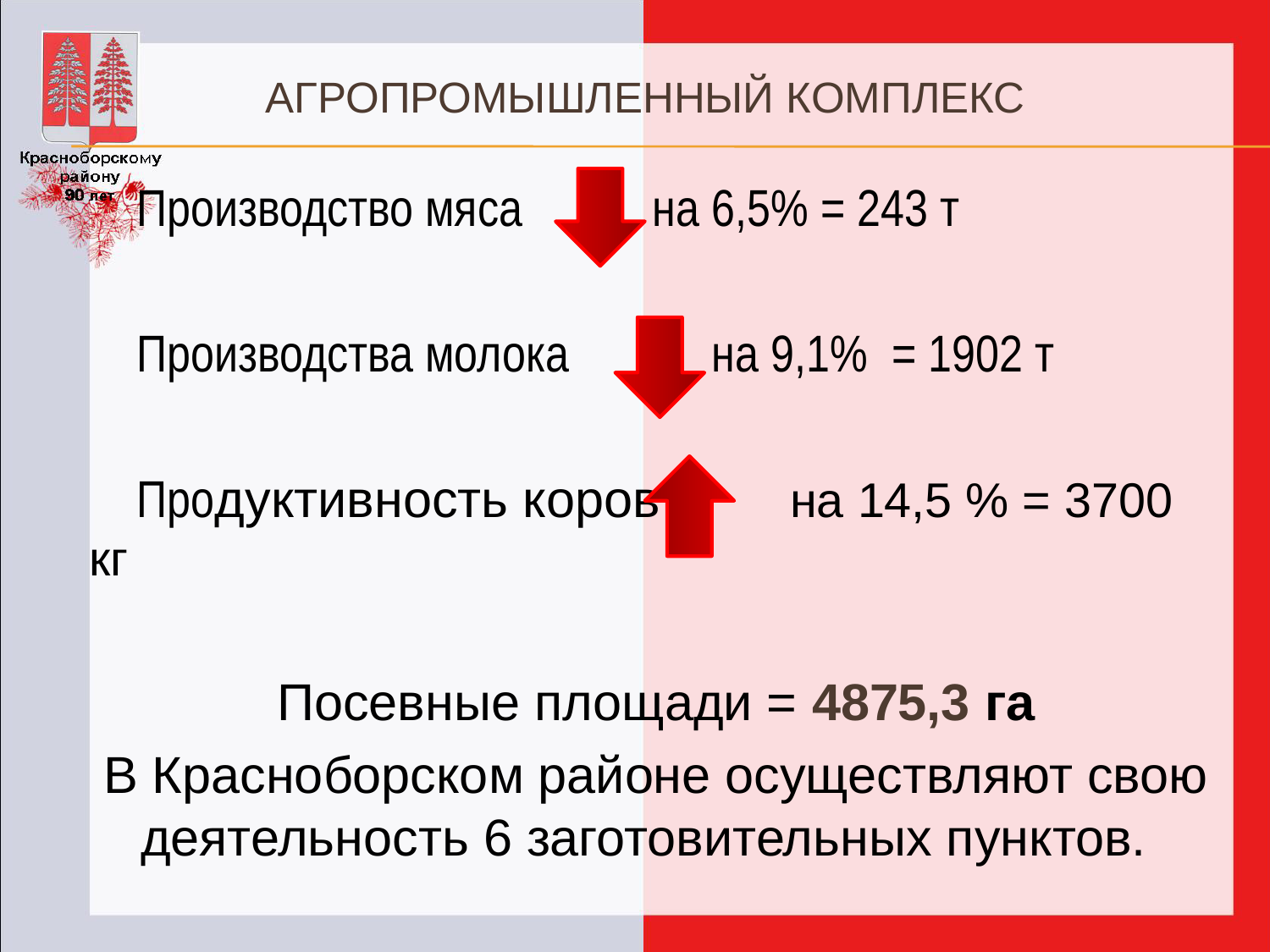

# Агропромышленный комплекс
Производство мяса           на 6,5% = 243 т

Производства молока            на 9,1%  = 1902 т

Продуктивность коров         на 14,5 % = 3700 кг

    Посевные площади = 4875,3 га
    В Красноборском районе осуществляют свою деятельность 6 заготовительных пунктов.